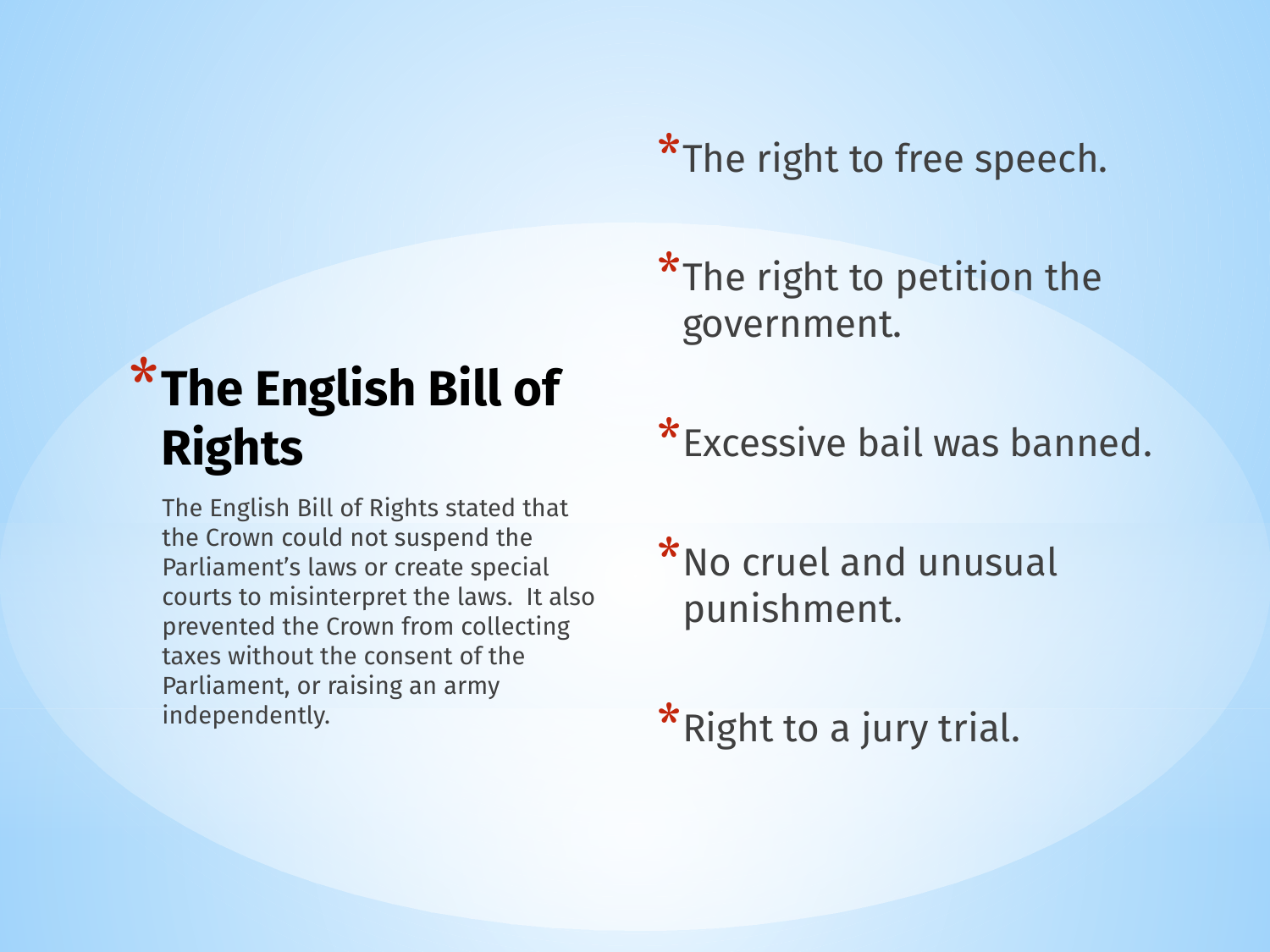

The right to free speech.

The right to petition the government.

Excessive bail was banned.

No cruel and unusual punishment.

Right to a jury trial.
# The English Bill of Rights
The English Bill of Rights stated that the Crown could not suspend the Parliament’s laws or create special courts to misinterpret the laws.  It also prevented the Crown from collecting taxes without the consent of the Parliament, or raising an army independently.